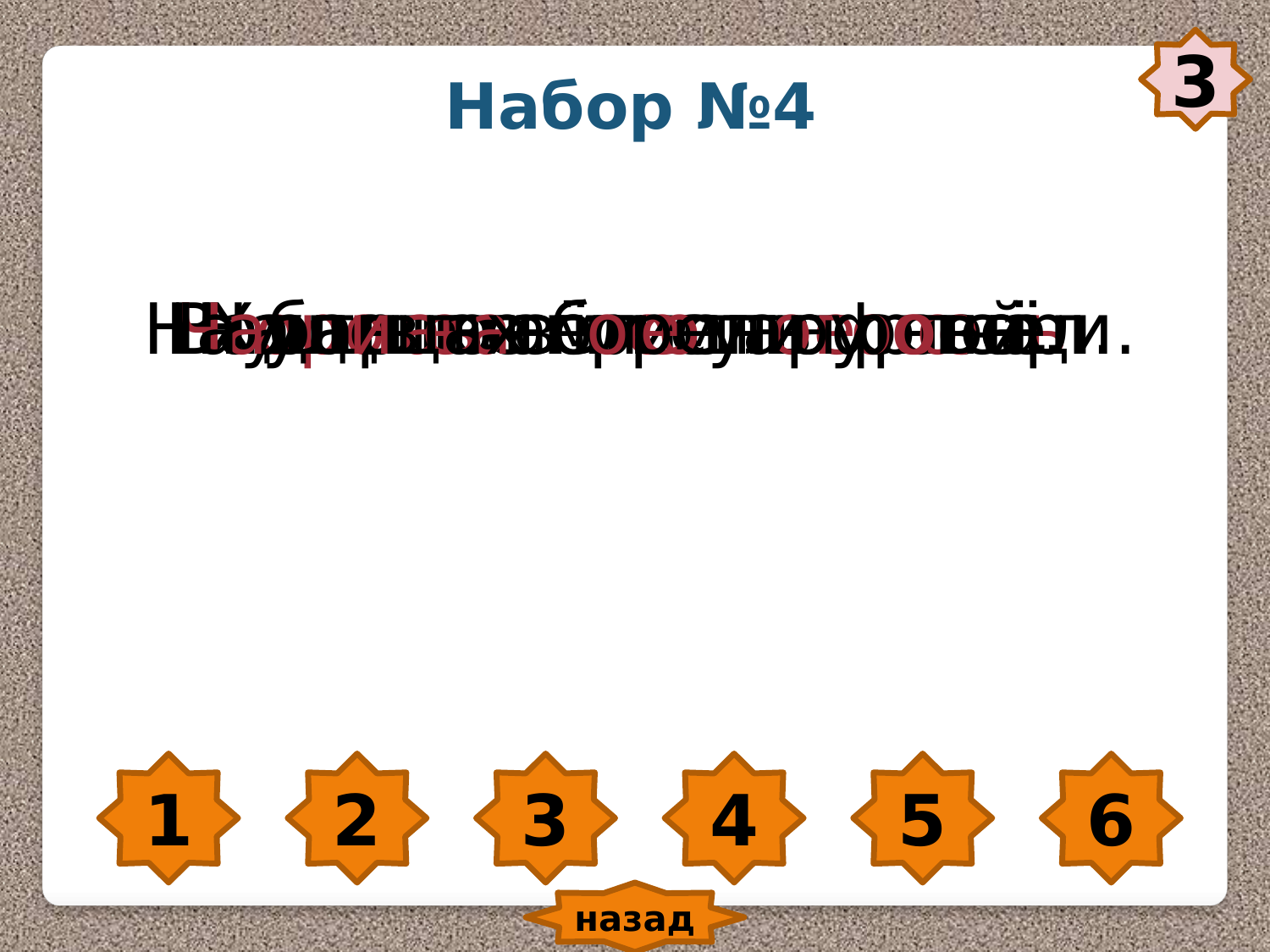

3
Набор №4
На улицах горели фонари.
На траве блестит роса.
Над цветами много пчёл.
Чабан пасёт отару овец.
В ущелья пришла осень.
Хорошо в лесу весной.
1
2
3
4
5
6
назад